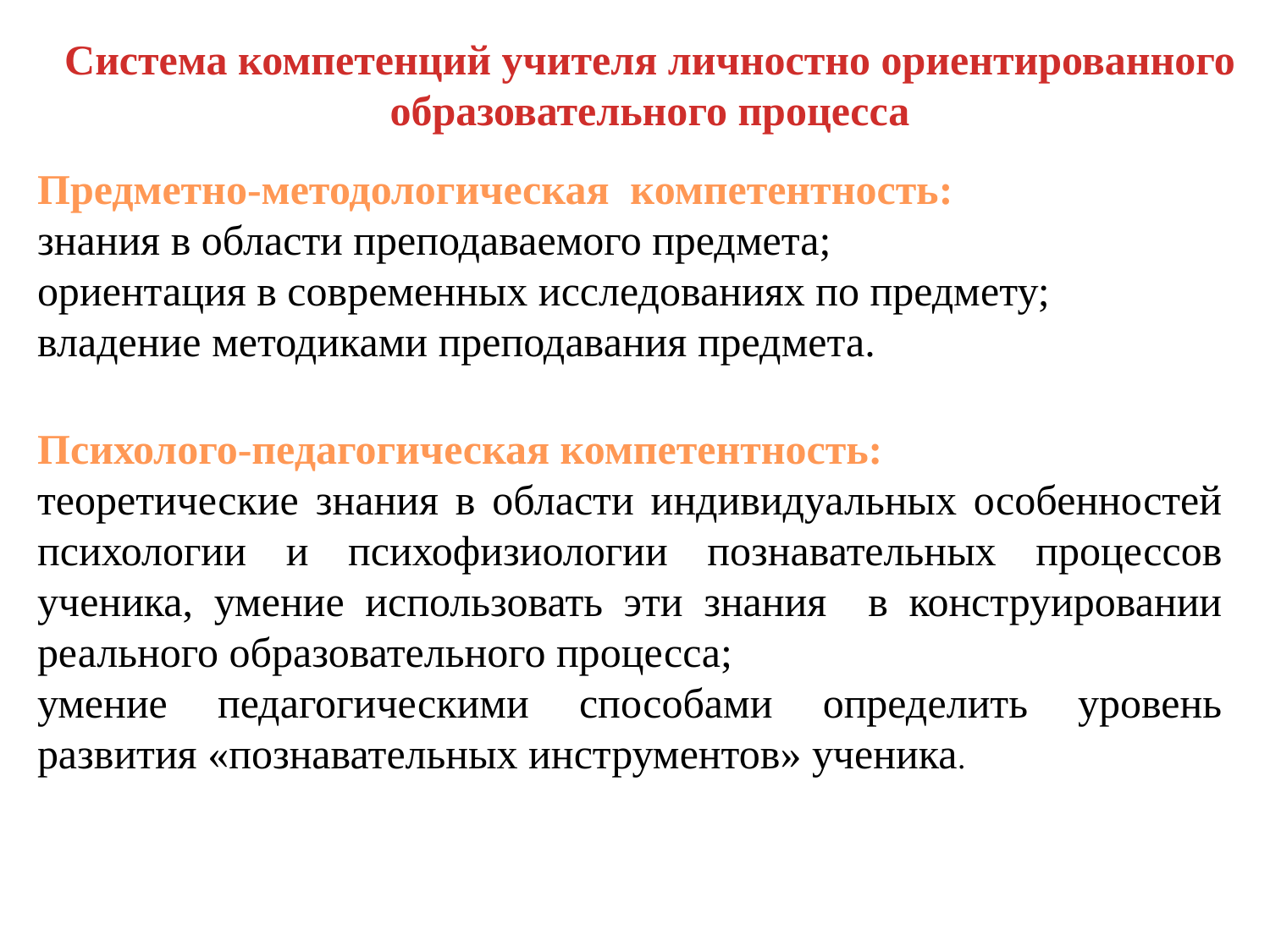

Система компетенций учителя личностно ориентированного образовательного процесса
Предметно-методологическая  компетентность:
знания в области преподаваемого предмета;
ориентация в современных исследованиях по предмету;
владение методиками преподавания предмета.
Психолого-педагогическая компетентность:
теоретические знания в области индивидуальных особенностей психологии и психофизиологии познавательных процессов ученика, умение использовать эти знания  в конструировании реального образовательного процесса;
умение педагогическими способами определить уровень развития «познавательных инструментов» ученика.